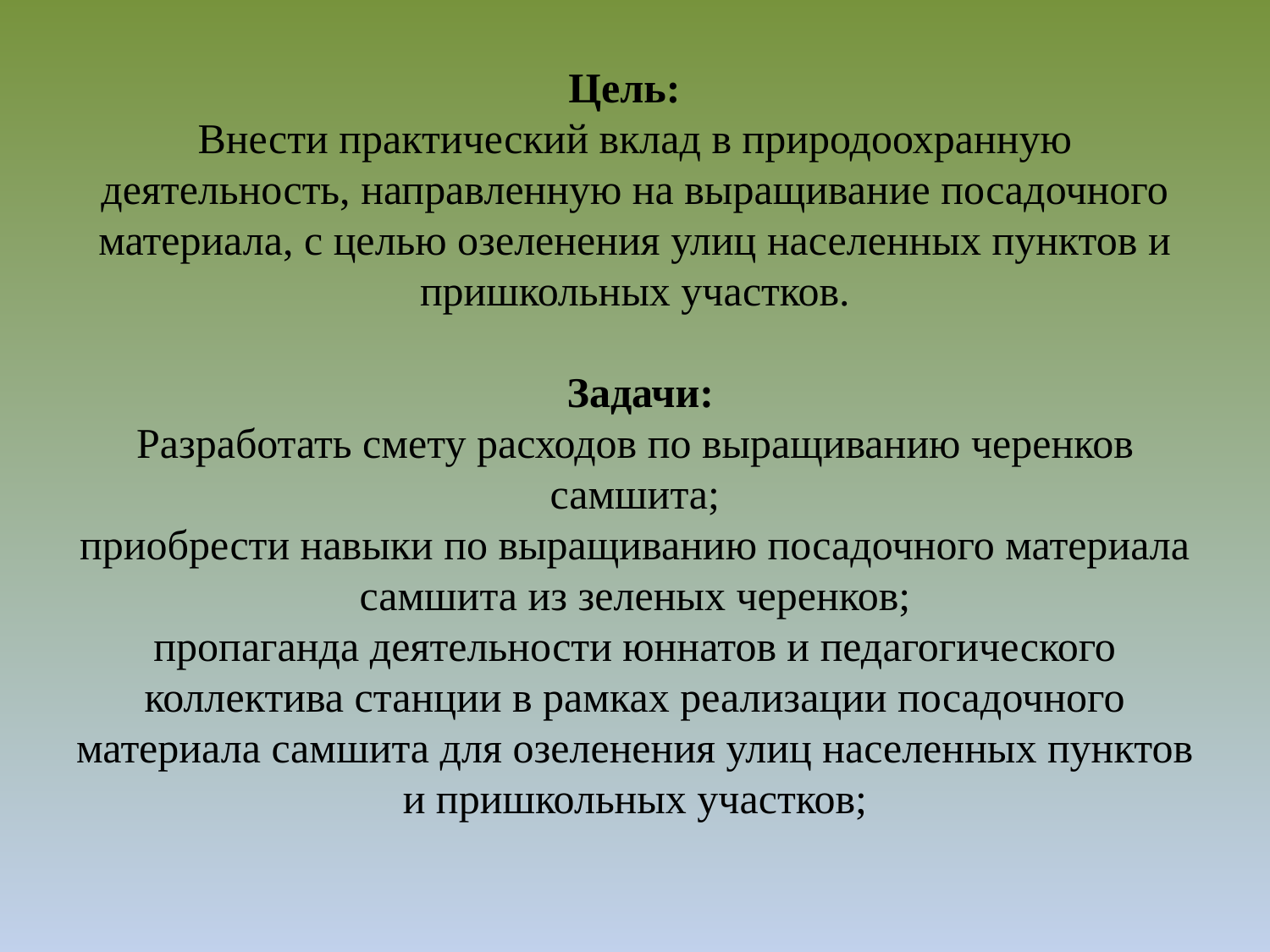

# Цель: Внести практический вклад в природоохранную деятельность, направленную на выращивание посадочного материала, с целью озеленения улиц населенных пунктов и пришкольных участков. Задачи: Разработать смету расходов по выращиванию черенков самшита; приобрести навыки по выращиванию посадочного материала самшита из зеленых черенков; пропаганда деятельности юннатов и педагогического коллектива станции в рамках реализации посадочного материала самшита для озеленения улиц населенных пунктов и пришкольных участков;